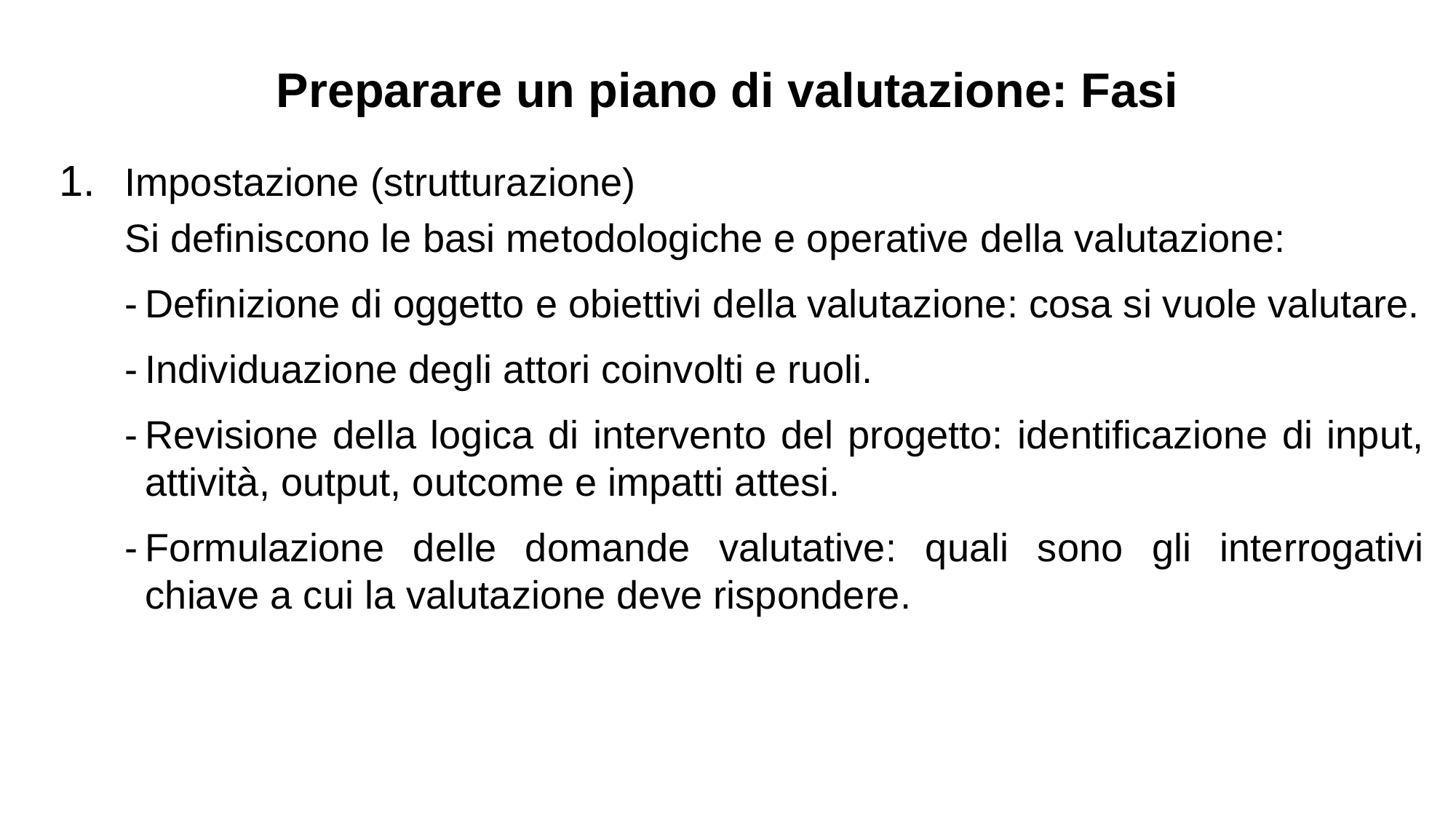

Preparare un piano di valutazione: Fasi
Impostazione (strutturazione)
Si definiscono le basi metodologiche e operative della valutazione:
-	Definizione di oggetto e obiettivi della valutazione: cosa si vuole valutare.
-	Individuazione degli attori coinvolti e ruoli.
-	Revisione della logica di intervento del progetto: identificazione di input, attività, output, outcome e impatti attesi.
-	Formulazione delle domande valutative: quali sono gli interrogativi chiave a cui la valutazione deve rispondere.